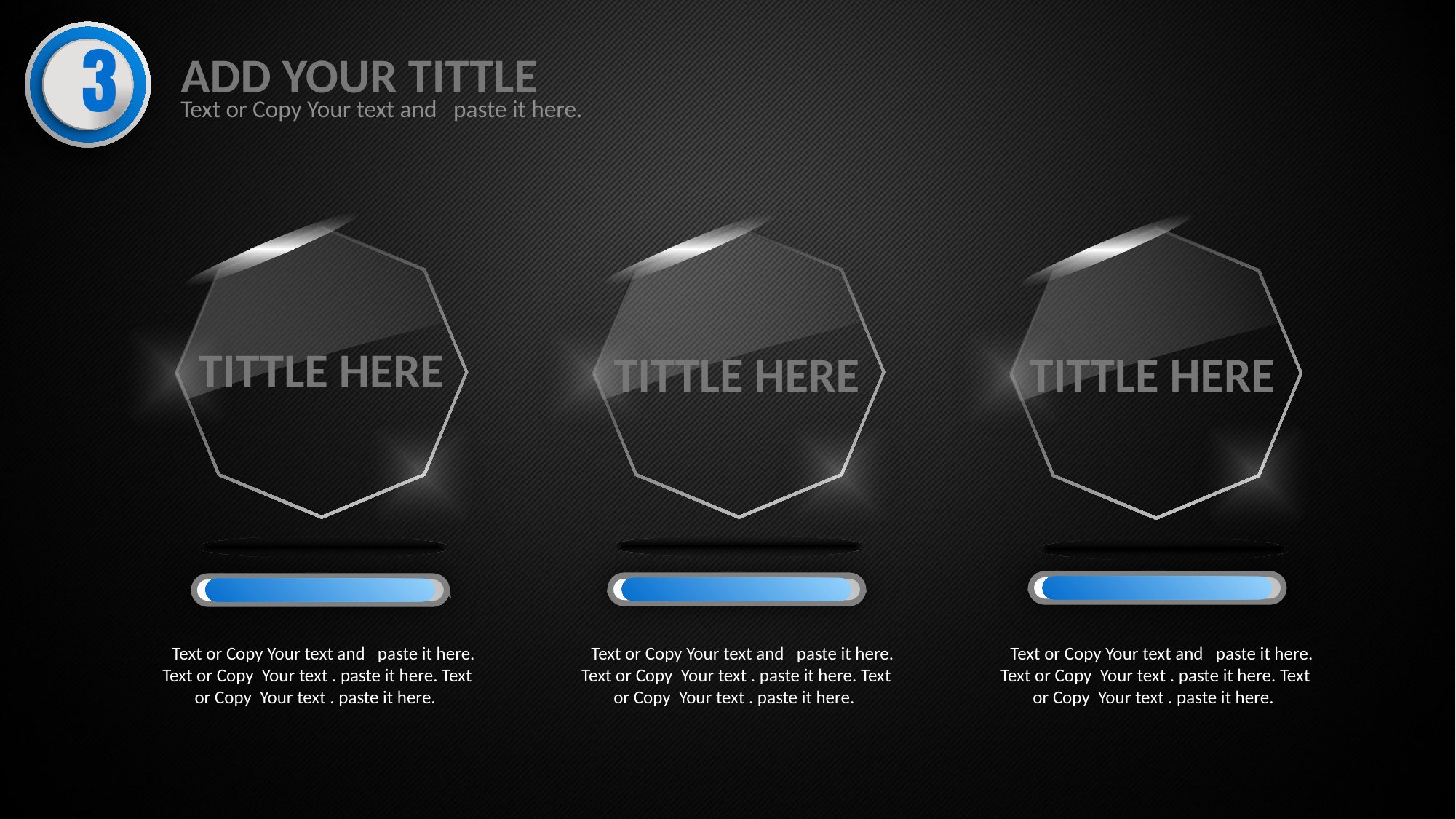

3
ADD YOUR TITTLE
Text or Copy Your text and   paste it here.

TITTLE HERE

TITTLE HERE

TITTLE HERE

   Text or Copy Your text and   paste it here. Text or Copy  Your text . paste it here. Text or Copy  Your text . paste it here.
   Text or Copy Your text and   paste it here. Text or Copy  Your text . paste it here. Text or Copy  Your text . paste it here.
   Text or Copy Your text and   paste it here. Text or Copy  Your text . paste it here. Text or Copy  Your text . paste it here.